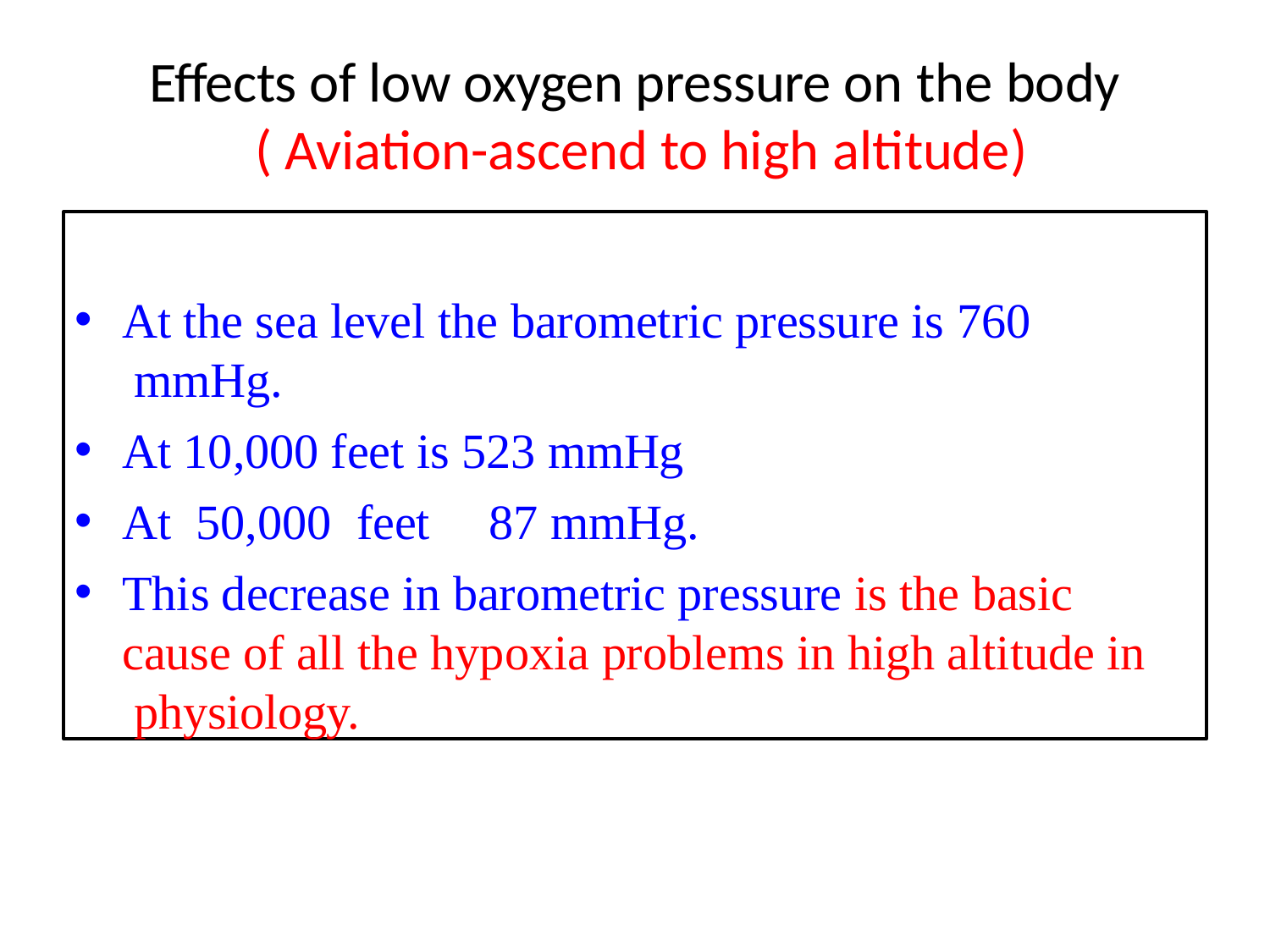

# Effects of low oxygen pressure on the body
( Aviation-ascend to high altitude)

At the sea level the barometric pressure is 760  mmHg.
At 10,000 feet is 523 mmHg
At  50,000 feet	87 mmHg.
This decrease in barometric pressure is the basic  cause of all the hypoxia problems in high altitude in  physiology.